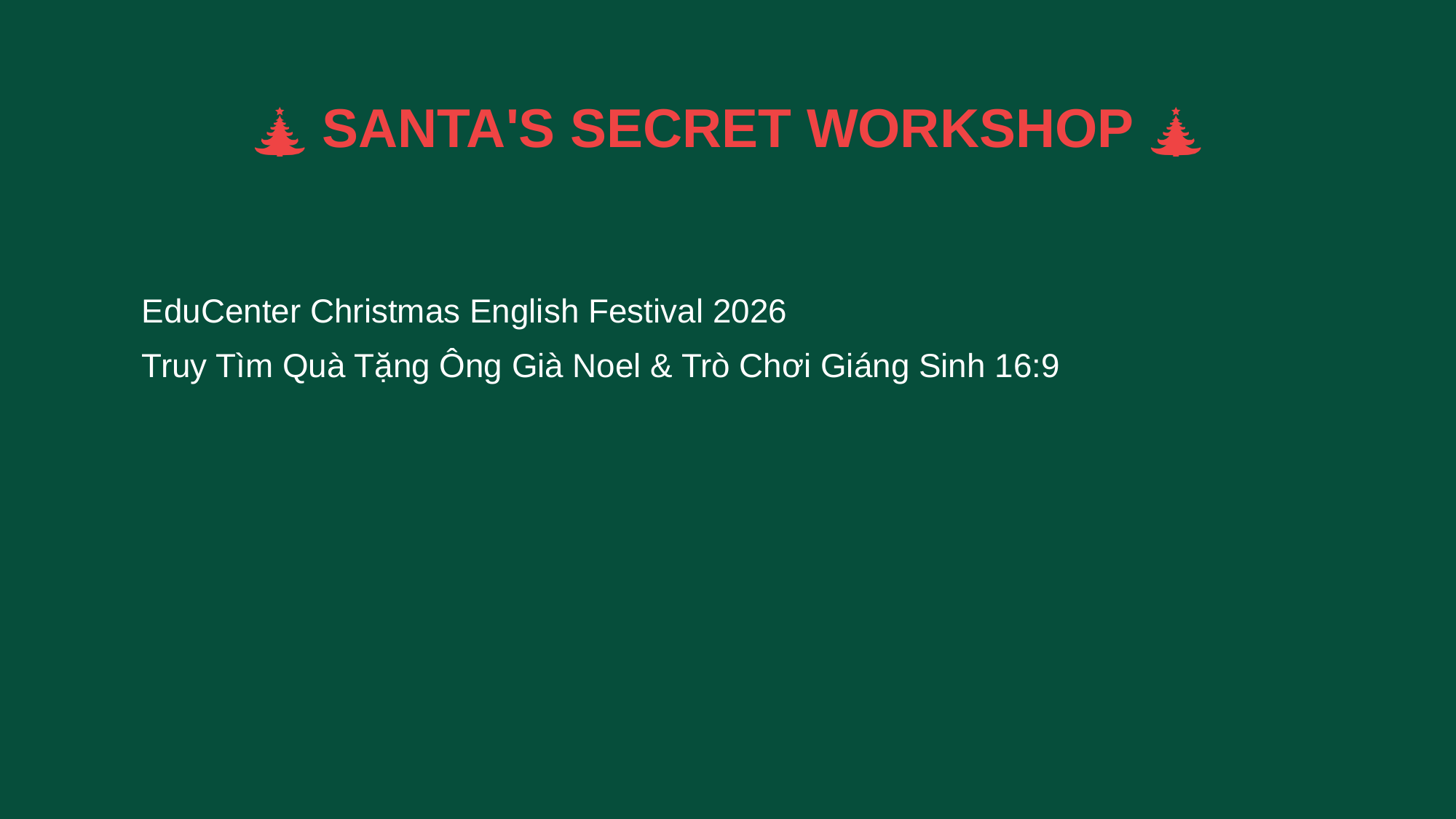

🎄 SANTA'S SECRET WORKSHOP 🎄
EduCenter Christmas English Festival 2026
Truy Tìm Quà Tặng Ông Già Noel & Trò Chơi Giáng Sinh 16:9